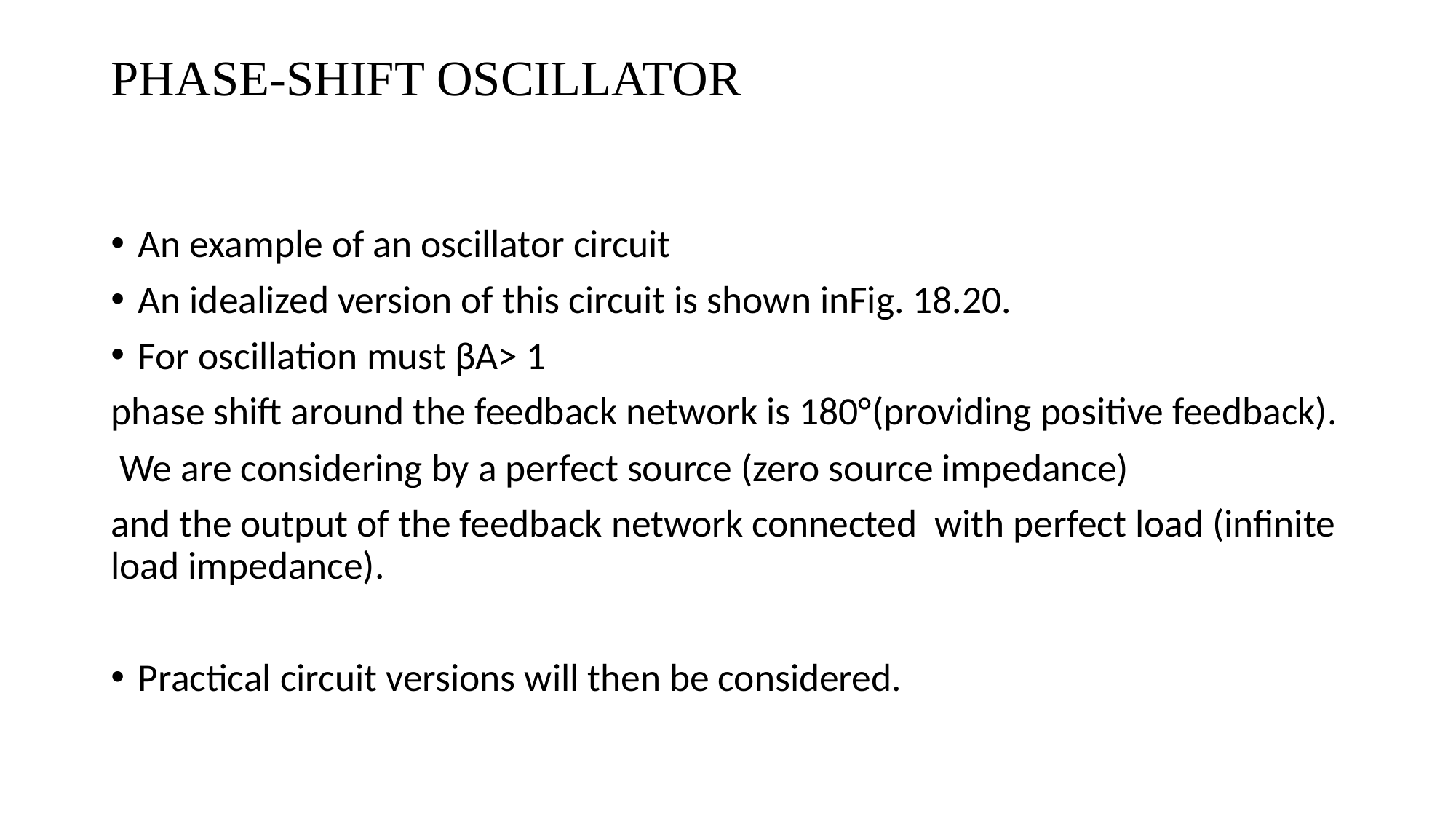

# PHASE-SHIFT OSCILLATOR
An example of an oscillator circuit
An idealized version of this circuit is shown inFig. 18.20.
For oscillation must βA> 1
phase shift around the feedback network is 180°(providing positive feedback).
 We are considering by a perfect source (zero source impedance)
and the output of the feedback network connected  with perfect load (infinite load impedance).

Practical circuit versions will then be considered.